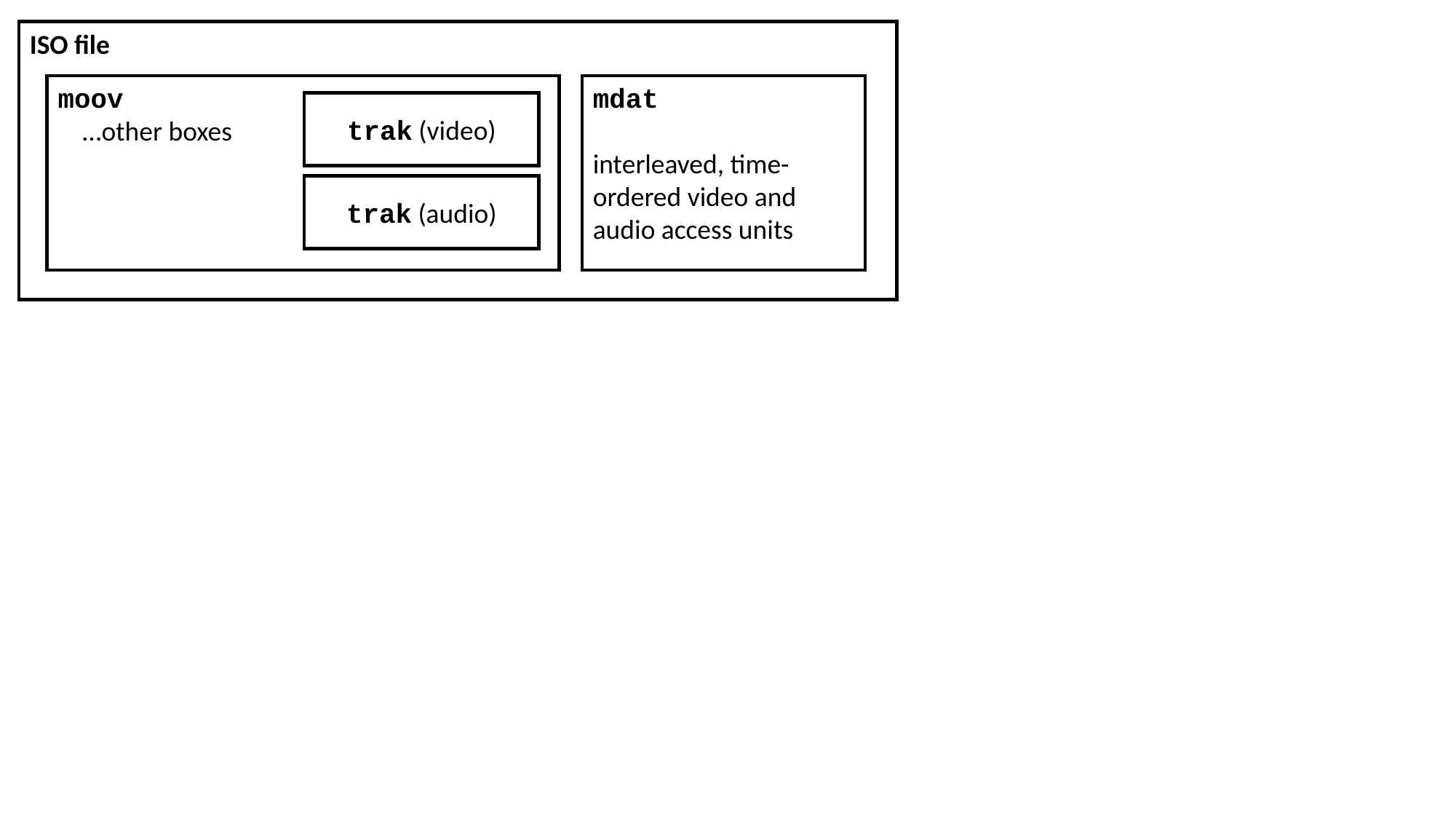

ISO file
moov
    …other boxes
mdat

interleaved, time-ordered video and audio access units
trak (video)
trak (audio)